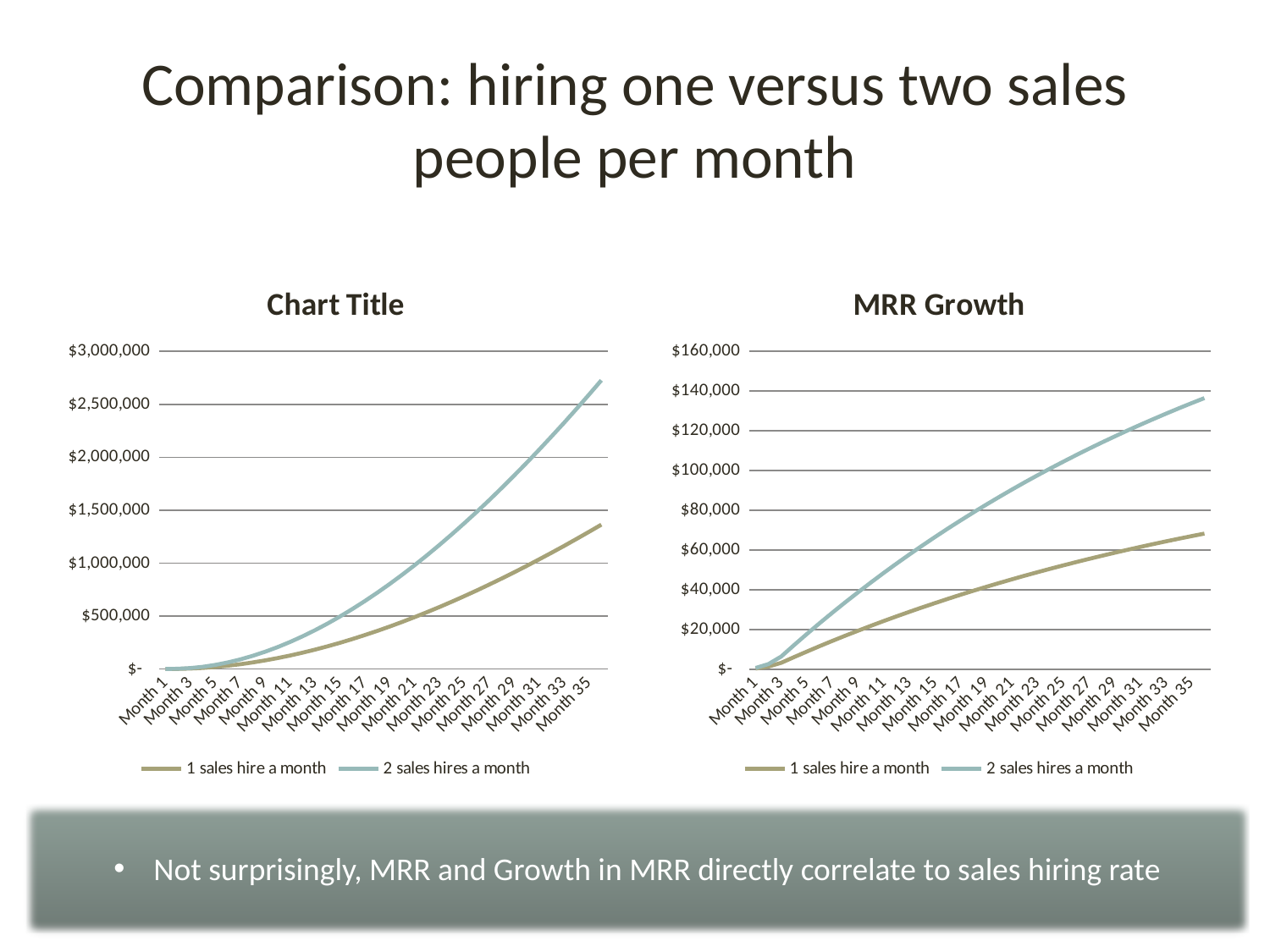

# Comparison: hiring one versus two sales people per month

### Chart:

| Category | 1 sales hire a month | 2 sales hires a month |
|---|---|---|
| Month 1 | 295.1388888888889 | 590.2777777777778 |
| Month 2 | 1556.8576388888891 | 3113.7152777777783 |
| Month 3 | 4734.950086805557 | 9469.900173611113 |
| Month 4 | 10784.979112413195 | 21569.95822482639 |
| Month 5 | 19635.14630126953 | 39270.29260253906 |
| Month 6 | 31215.448199293347 | 62430.896398586694 |
| Month 7 | 45457.63143875546 | 90915.26287751092 |
| Month 8 | 62295.14898611991 | 124590.29797223982 |
| Month 9 | 81663.11748368913 | 163326.23496737826 |
| Month 10 | 103498.27565770801 | 206996.55131541603 |
| Month 11 | 127738.9437662653 | 255477.8875325306 |
| Month 12 | 154324.98406099755 | 308649.9681219951 |
| Month 13 | 183197.7622372504 | 366395.5244745008 |
| Month 14 | 214300.1098479858 | 428600.2196959716 |
| Month 15 | 247576.28765734172 | 495152.57531468343 |
| Month 16 | 282971.9499103526 | 565943.8998207052 |
| Month 17 | 320434.10949592706 | 640868.2189918541 |
| Month 18 | 359911.1039807511 | 719822.2079615023 |
| Month 19 | 401352.5624923435 | 802705.124984687 |
| Month 20 | 444709.3734300349 | 889418.7468600698 |
| Month 21 | 489933.6529831729 | 979867.3059663458 |
| Month 22 | 536978.7144363713 | 1073957.4288727427 |
| Month 23 | 585799.0382421287 | 1171598.0764842574 |
| Month 24 | 636350.2428416309 | 1272700.4856832619 |
| Month 25 | 688589.0562150346 | 1377178.1124300691 |
| Month 26 | 742473.2881429921 | 1484946.5762859841 |
| Month 27 | 797961.8031616395 | 1595923.606323279 |
| Month 28 | 855014.4941937096 | 1710028.9883874191 |
| Month 29 | 913592.2568388669 | 1827184.5136777337 |
| Month 30 | 973656.9643067841 | 1947313.9286135682 |
| Month 31 | 1035171.4429768922 | 2070342.8859537845 |
| Month 32 | 1098099.4485691367 | 2196198.8971382733 |
| Month 33 | 1162405.6429104637 | 2324811.2858209275 |
| Month 34 | 1228055.5712821465 | 2456111.142564293 |
| Month 35 | 1295015.640333426 | 2590031.280666852 |
| Month 36 | 1363253.0965473126 | 2726506.193094625 |

### Chart: MRR Growth

| Category | 1 sales hire a month | 2 sales hires a month |
|---|---|---|
| Month 1 | 295.1388888888889 | 590.2777777777778 |
| Month 2 | 1261.7187500000002 | 2523.4375000000005 |
| Month 3 | 3178.0924479166674 | 6356.184895833335 |
| Month 4 | 6050.029025607639 | 12100.058051215277 |
| Month 5 | 8850.167188856336 | 17700.334377712672 |
| Month 6 | 11580.301898023816 | 23160.60379604763 |
| Month 7 | 14242.183239462112 | 28484.366478924225 |
| Month 8 | 16837.51754736445 | 33675.0350947289 |
| Month 9 | 19367.96849756922 | 38735.93699513844 |
| Month 10 | 21835.158174018885 | 43670.31634803777 |
| Month 11 | 24240.668108557293 | 48481.336217114585 |
| Month 12 | 26586.040294732244 | 53172.08058946449 |
| Month 13 | 28872.778176252847 | 57745.55635250569 |
| Month 14 | 31102.347610735393 | 62204.695221470785 |
| Month 15 | 33276.177809355926 | 66552.35561871185 |
| Month 16 | 35395.66225301087 | 70791.32450602175 |
| Month 17 | 37462.15958557447 | 74924.31917114893 |
| Month 18 | 39476.99448482407 | 78953.98896964814 |
| Month 19 | 41441.458511592355 | 82882.91702318471 |
| Month 20 | 43356.81093769142 | 86713.62187538284 |
| Month 21 | 45224.27955313801 | 90448.55910627602 |
| Month 22 | 47045.06145319843 | 94090.12290639686 |
| Month 23 | 48820.32380575733 | 97640.64761151467 |
| Month 24 | 50551.20459950226 | 101102.40919900453 |
| Month 25 | 52238.813373403624 | 104477.62674680725 |
| Month 26 | 53884.2319279575 | 107768.463855915 |
| Month 27 | 55488.51501864742 | 110977.03003729484 |
| Month 28 | 57052.691032070084 | 114105.38206414017 |
| Month 29 | 58577.76264515729 | 117155.52529031457 |
| Month 30 | 60064.70746791724 | 120129.41493583447 |
| Month 31 | 61514.47867010813 | 123028.95734021626 |
| Month 32 | 62928.005592244444 | 125856.01118448889 |
| Month 33 | 64306.194341327064 | 128612.38868265413 |
| Month 34 | 65649.92837168276 | 131299.85674336553 |
| Month 35 | 66960.06905127945 | 133920.1381025589 |
| Month 36 | 68237.45621388662 | 136474.91242777323 |
Not surprisingly, MRR and Growth in MRR directly correlate to sales hiring rate